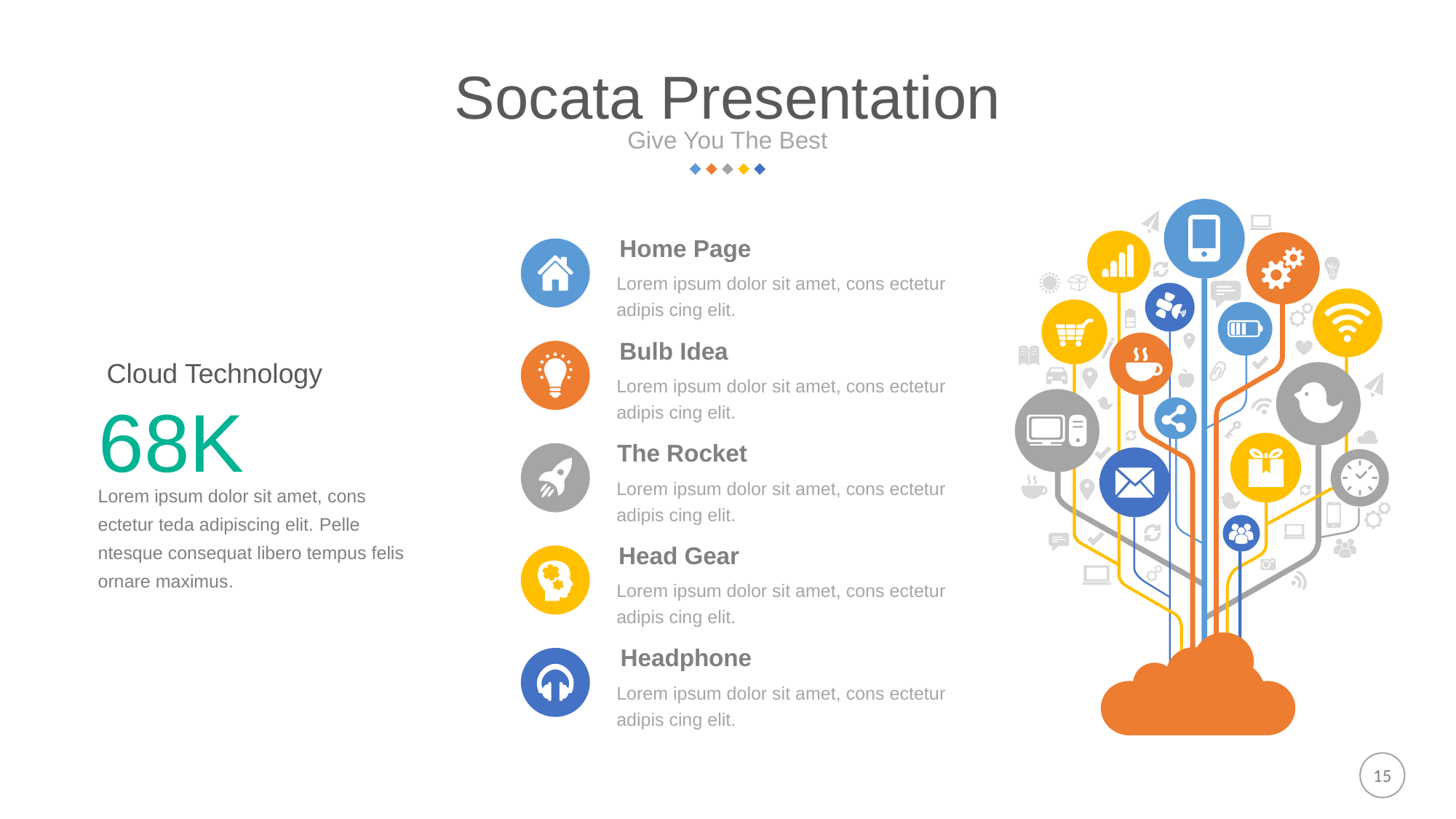

Socata Presentation
Give You The Best

Home Page
Lorem ipsum dolor sit amet, cons ectetur adipis cing elit.

Bulb Idea
Lorem ipsum dolor sit amet, cons ectetur adipis cing elit.

Cloud Technology
68K
Lorem ipsum dolor sit amet, cons ectetur teda adipiscing elit. Pelle ntesque consequat libero tempus felis ornare maximus.
The Rocket
Lorem ipsum dolor sit amet, cons ectetur adipis cing elit.

Head Gear
Lorem ipsum dolor sit amet, cons ectetur adipis cing elit.

Headphone
Lorem ipsum dolor sit amet, cons ectetur adipis cing elit.